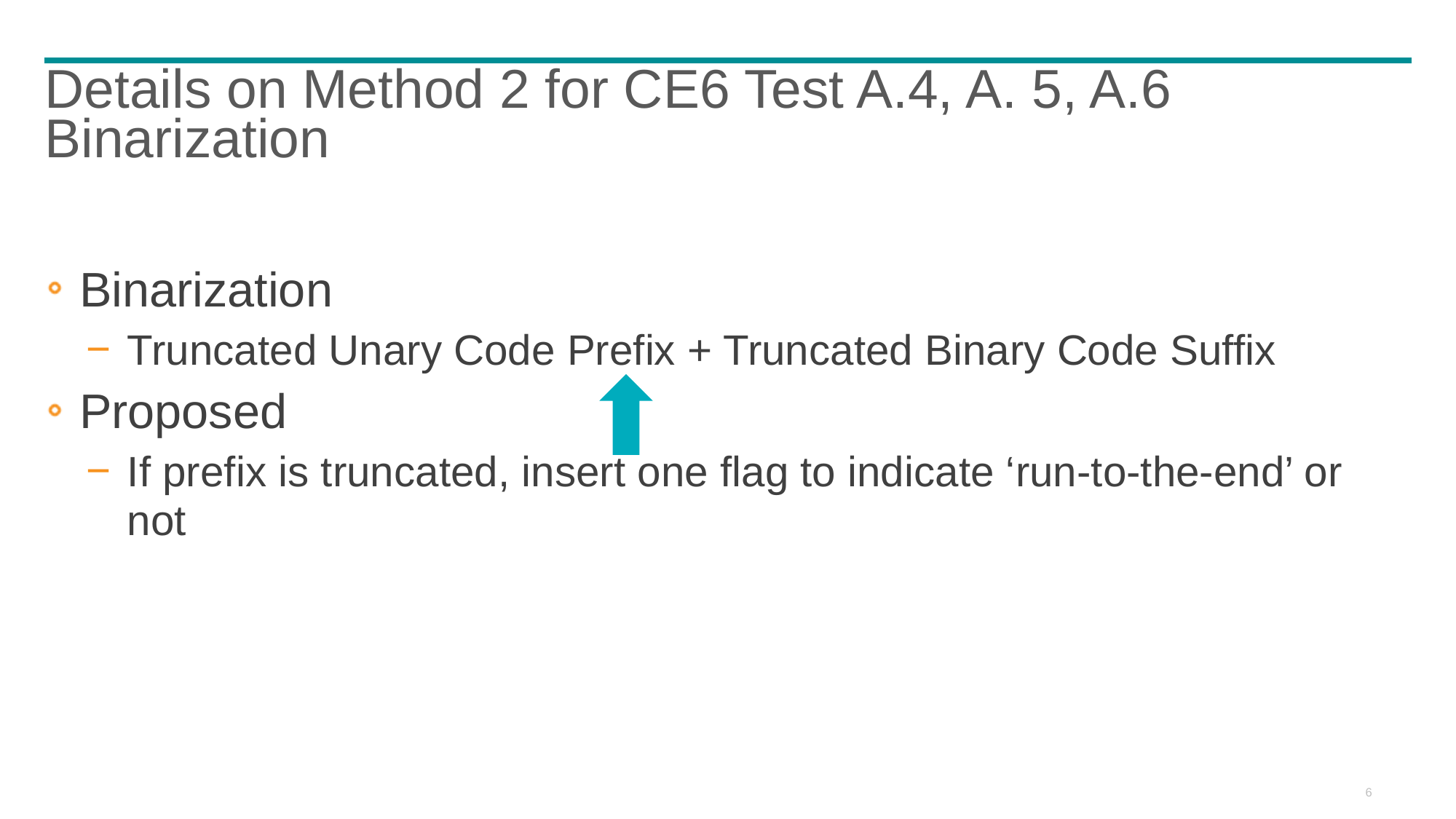

# Details on Method 2 for CE6 Test A.4, A. 5, A.6 Binarization
Binarization
Truncated Unary Code Prefix + Truncated Binary Code Suffix
Proposed
If prefix is truncated, insert one flag to indicate ‘run-to-the-end’ or not